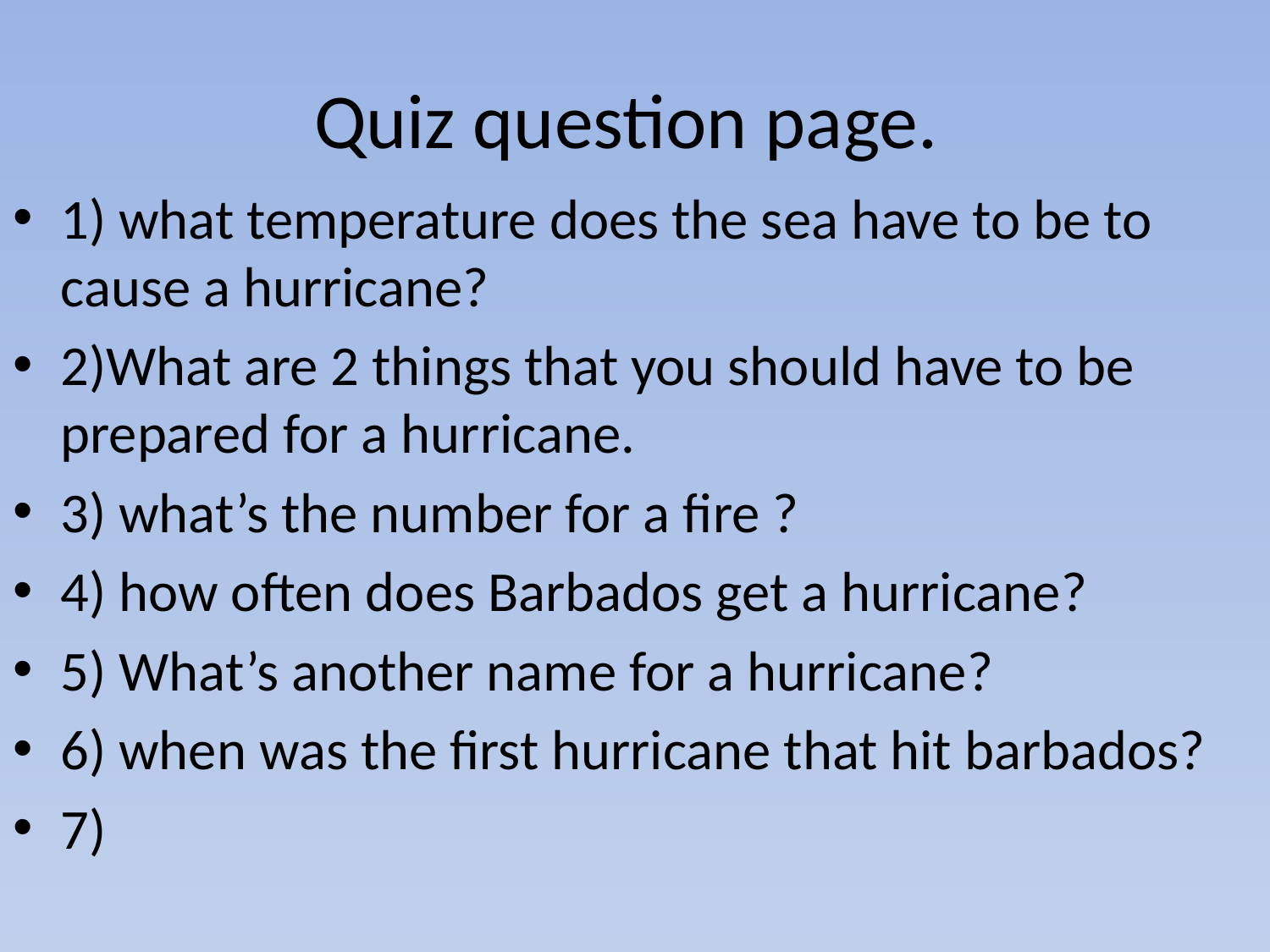

# Quiz question page.
1) what temperature does the sea have to be to cause a hurricane?
2)What are 2 things that you should have to be prepared for a hurricane.
3) what’s the number for a fire ?
4) how often does Barbados get a hurricane?
5) What’s another name for a hurricane?
6) when was the first hurricane that hit barbados?
7)